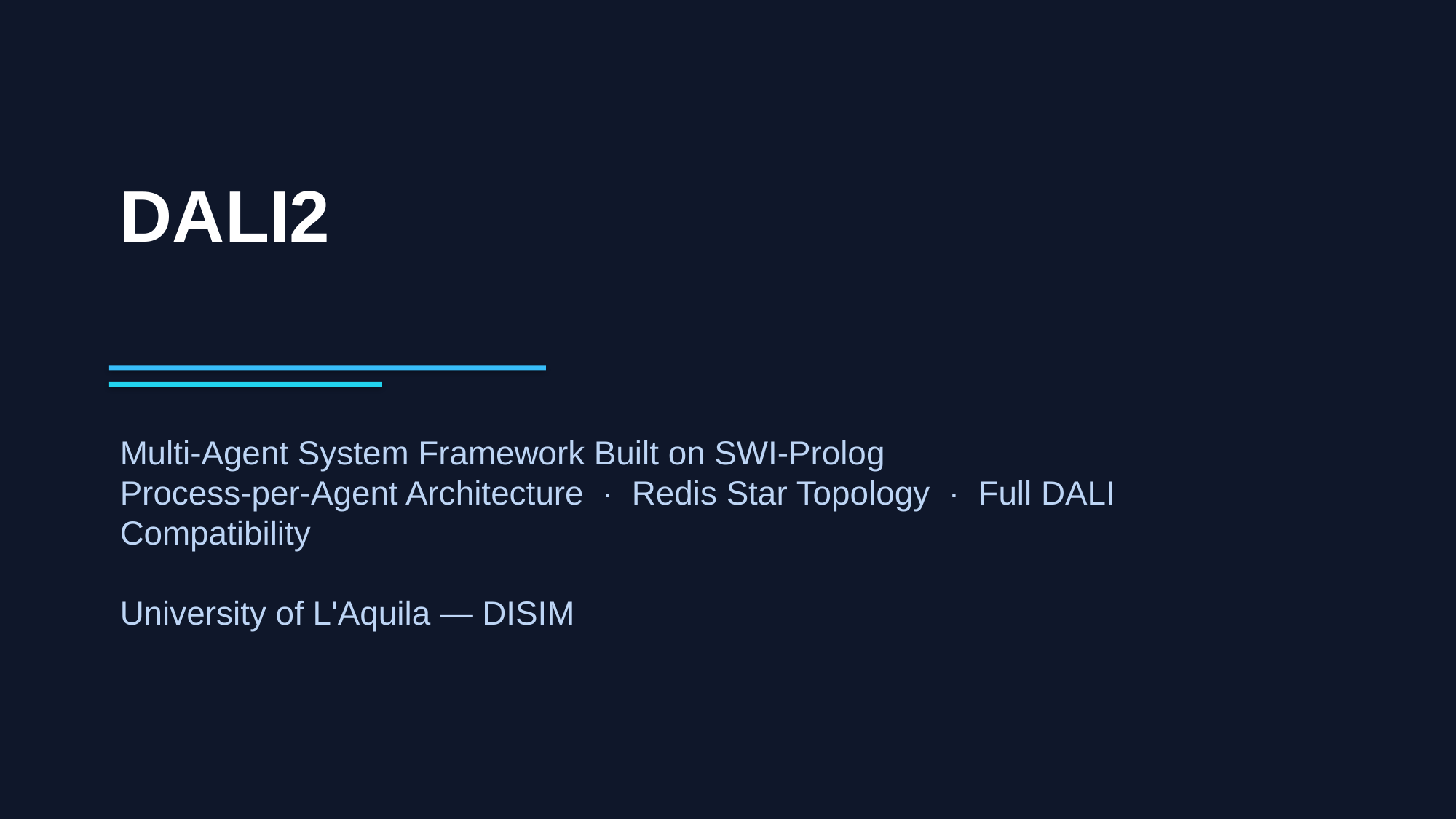

DALI2

Multi-Agent System Framework Built on SWI-Prolog
Process-per-Agent Architecture  ·  Redis Star Topology  ·  Full DALI Compatibility
University of L'Aquila — DISIM